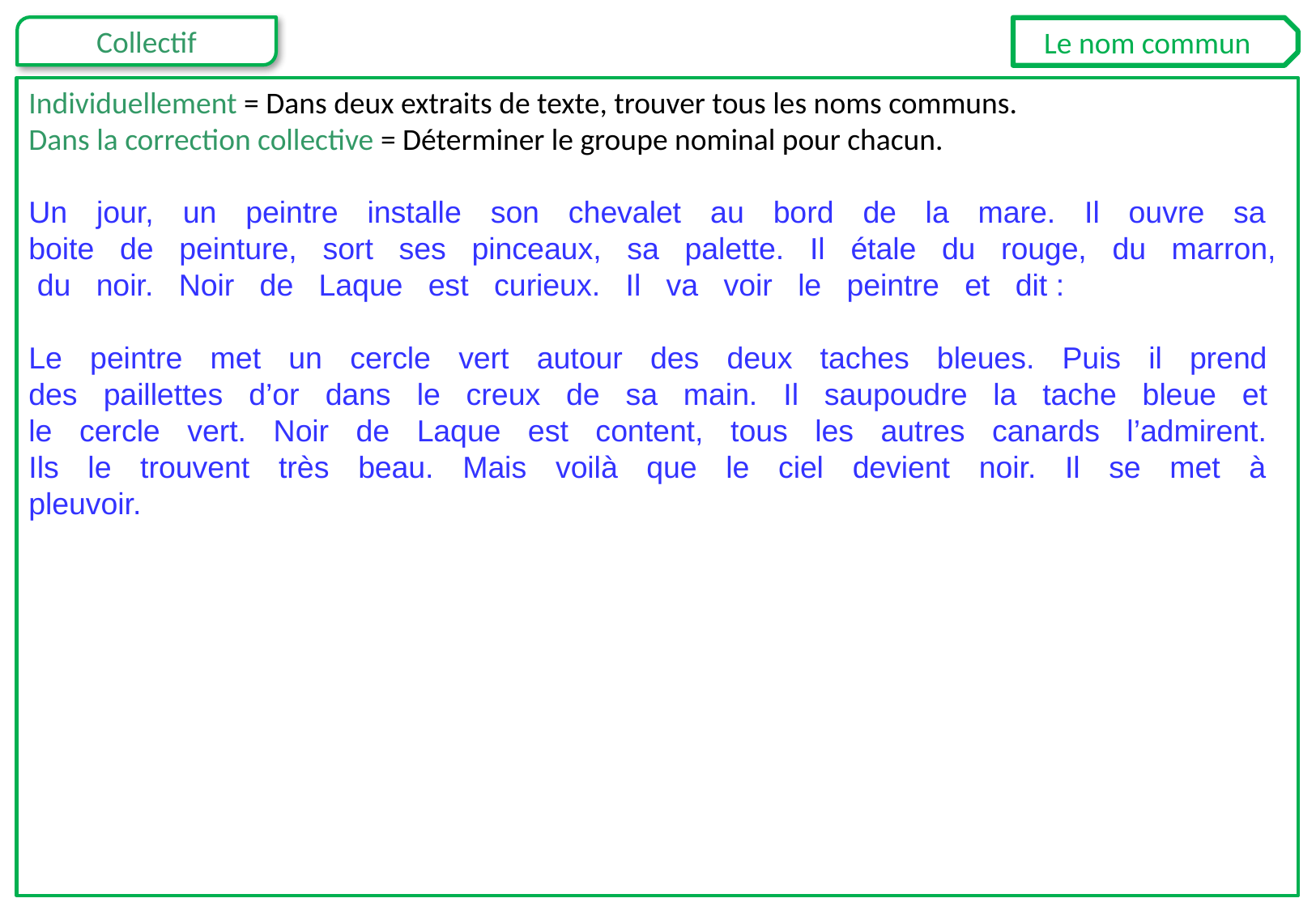

Le nom commun
Individuellement = Dans deux extraits de texte, trouver tous les noms communs.
Dans la correction collective = Déterminer le groupe nominal pour chacun.

Un   jour,   un   peintre   installe   son   chevalet   au   bord   de   la   mare.   Il   ouvre   sa   boite   de   peinture,   sort   ses   pinceaux,   sa   palette.   Il   étale   du   rouge,   du   marron,   du   noir.   Noir   de   Laque   est   curieux.   Il   va   voir   le   peintre   et   dit :

Le   peintre   met   un   cercle   vert   autour   des   deux   taches   bleues.   Puis   il   prend   des   paillettes   d’or   dans   le   creux   de   sa   main.   Il   saupoudre   la   tache   bleue   et   le   cercle   vert.   Noir   de   Laque   est   content,   tous   les   autres   canards   l’admirent.   Ils   le   trouvent   très   beau.   Mais   voilà   que   le   ciel   devient   noir.   Il   se   met   à   pleuvoir.